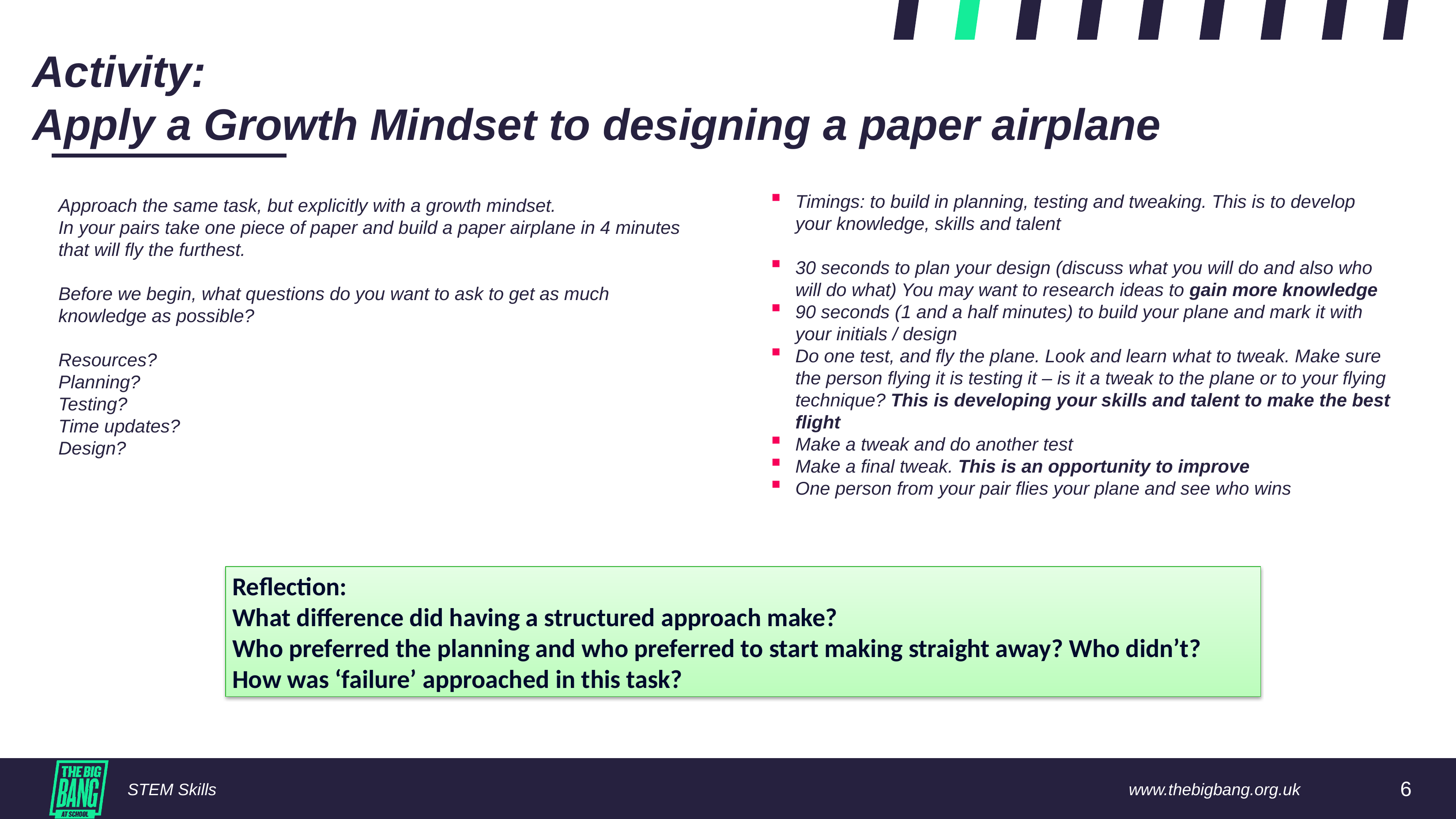

Activity:
Apply a Growth Mindset to designing a paper airplane
Timings: to build in planning, testing and tweaking. This is to develop your knowledge, skills and talent

30 seconds to plan your design (discuss what you will do and also who will do what) You may want to research ideas to gain more knowledge
90 seconds (1 and a half minutes) to build your plane and mark it with your initials / design
Do one test, and fly the plane. Look and learn what to tweak. Make sure the person flying it is testing it – is it a tweak to the plane or to your flying technique? This is developing your skills and talent to make the best flight
Make a tweak and do another test
Make a final tweak. This is an opportunity to improve
One person from your pair flies your plane and see who wins

Approach the same task, but explicitly with a growth mindset.
In your pairs take one piece of paper and build a paper airplane in 4 minutes that will fly the furthest.

Before we begin, what questions do you want to ask to get as much knowledge as possible?

Resources?
Planning?
Testing?
Time updates?
Design?

Reflection:
What difference did having a structured approach make?
Who preferred the planning and who preferred to start making straight away? Who didn’t?
How was ‘failure’ approached in this task?